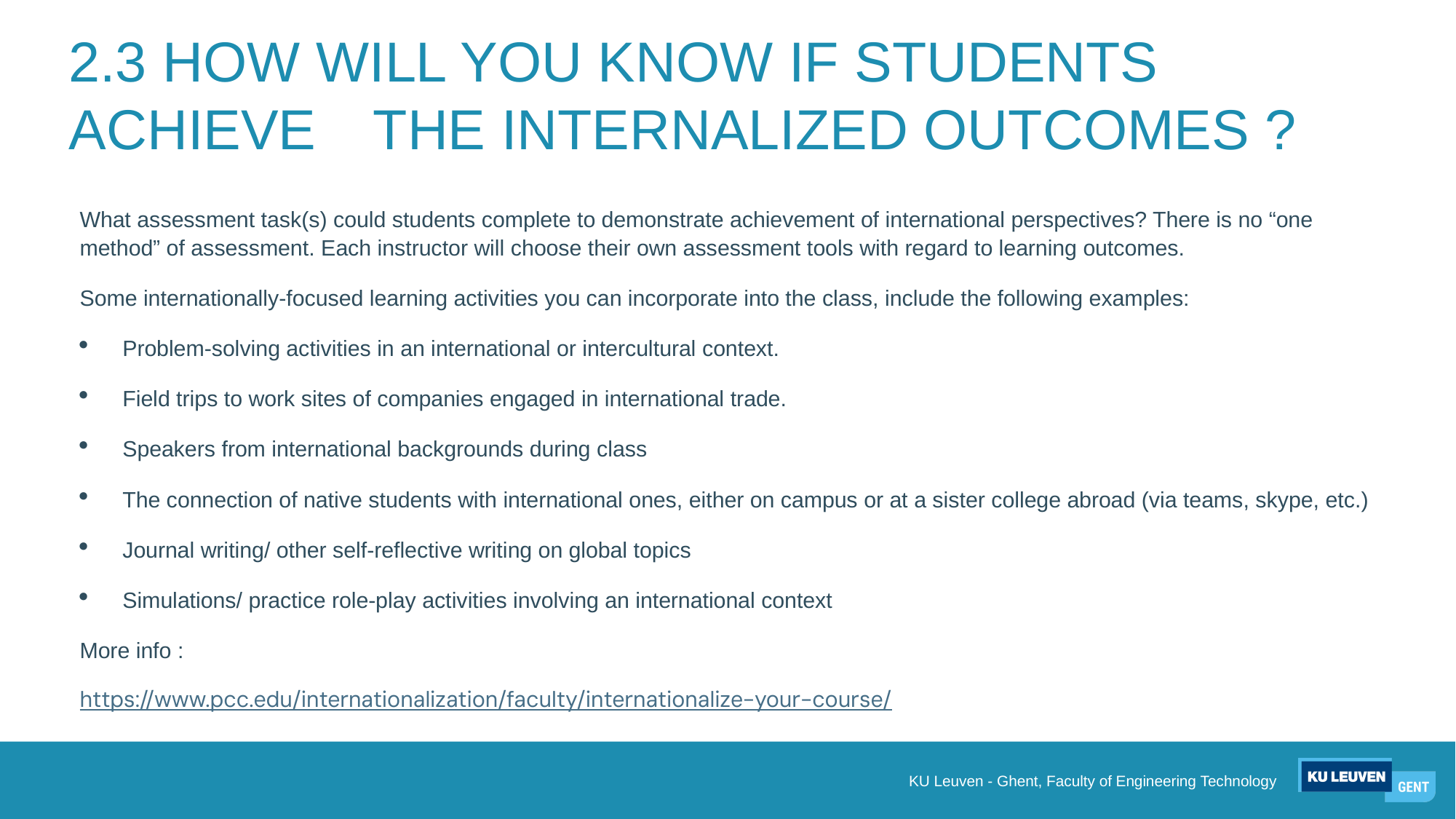

# 2.3 HOW WILL YOU KNOW IF STUDENTS ACHIEVE 	THE INTERNALIZED OUTCOMES ?
What assessment task(s) could students complete to demonstrate achievement of international perspectives? There is no “one method” of assessment. Each instructor will choose their own assessment tools with regard to learning outcomes.
Some internationally-focused learning activities you can incorporate into the class, include the following examples:
Problem-solving activities in an international or intercultural context.
Field trips to work sites of companies engaged in international trade.
Speakers from international backgrounds during class
The connection of native students with international ones, either on campus or at a sister college abroad (via teams, skype, etc.)
Journal writing/ other self-reflective writing on global topics
Simulations/ practice role-play activities involving an international context
More info :
https://www.pcc.edu/internationalization/faculty/internationalize-your-course/
KU Leuven - Ghent, Faculty of Engineering Technology